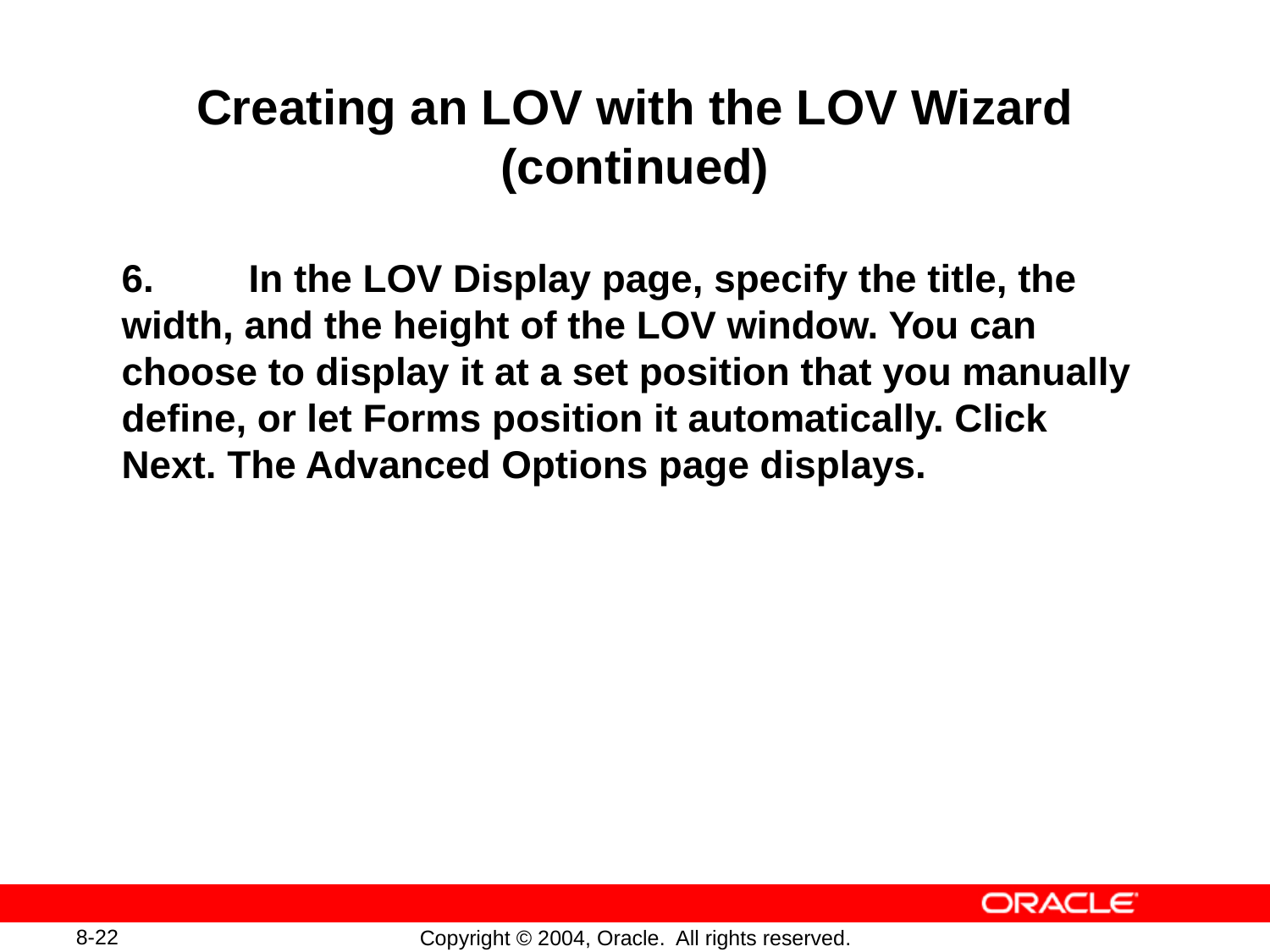

# Creating an LOV with the LOV Wizard (continued)
6.	In the LOV Display page, specify the title, the width, and the height of the LOV window. You can choose to display it at a set position that you manually define, or let Forms position it automatically. Click Next. The Advanced Options page displays.